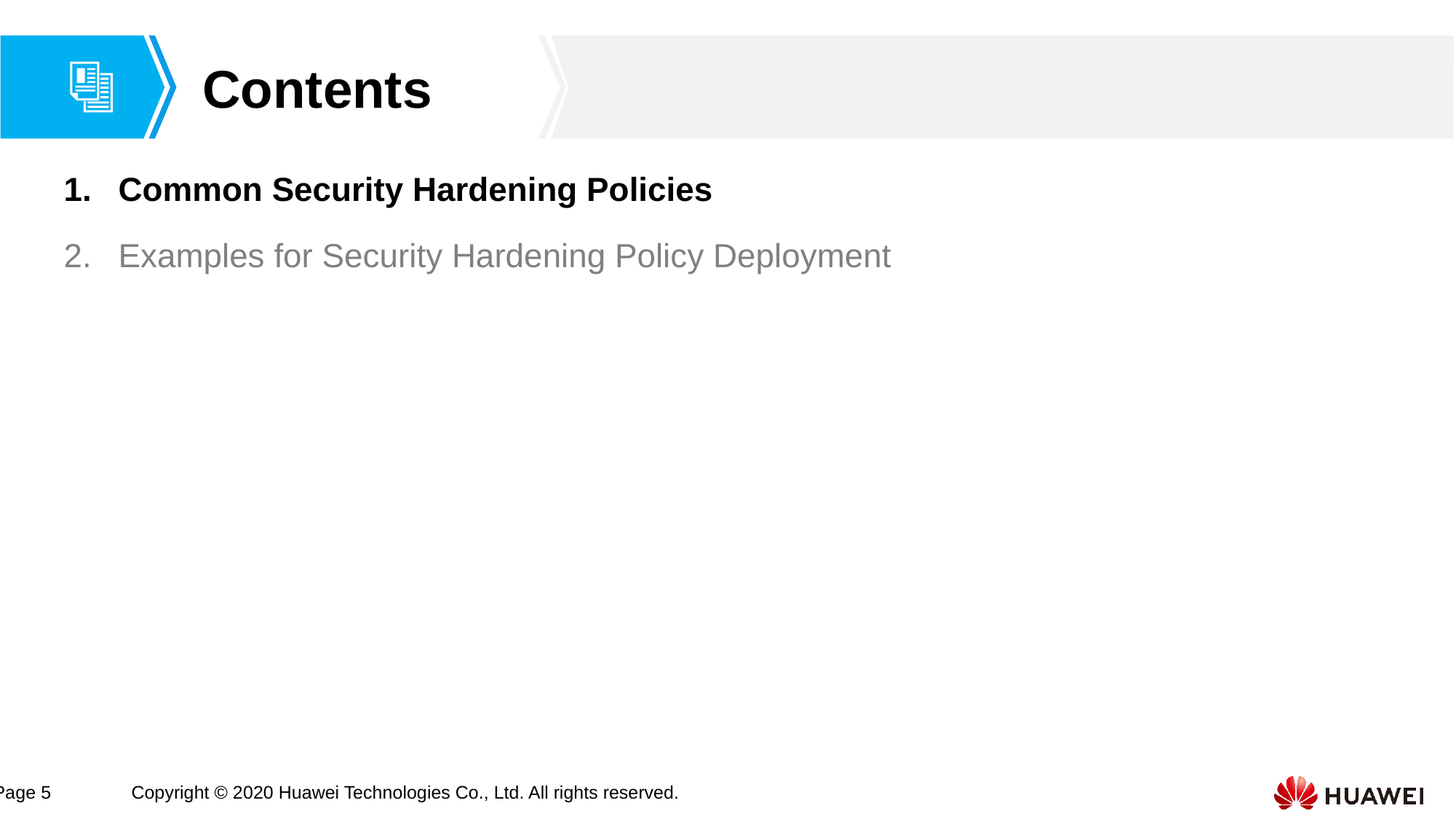

Common Security Hardening Policies
Examples for Security Hardening Policy Deployment